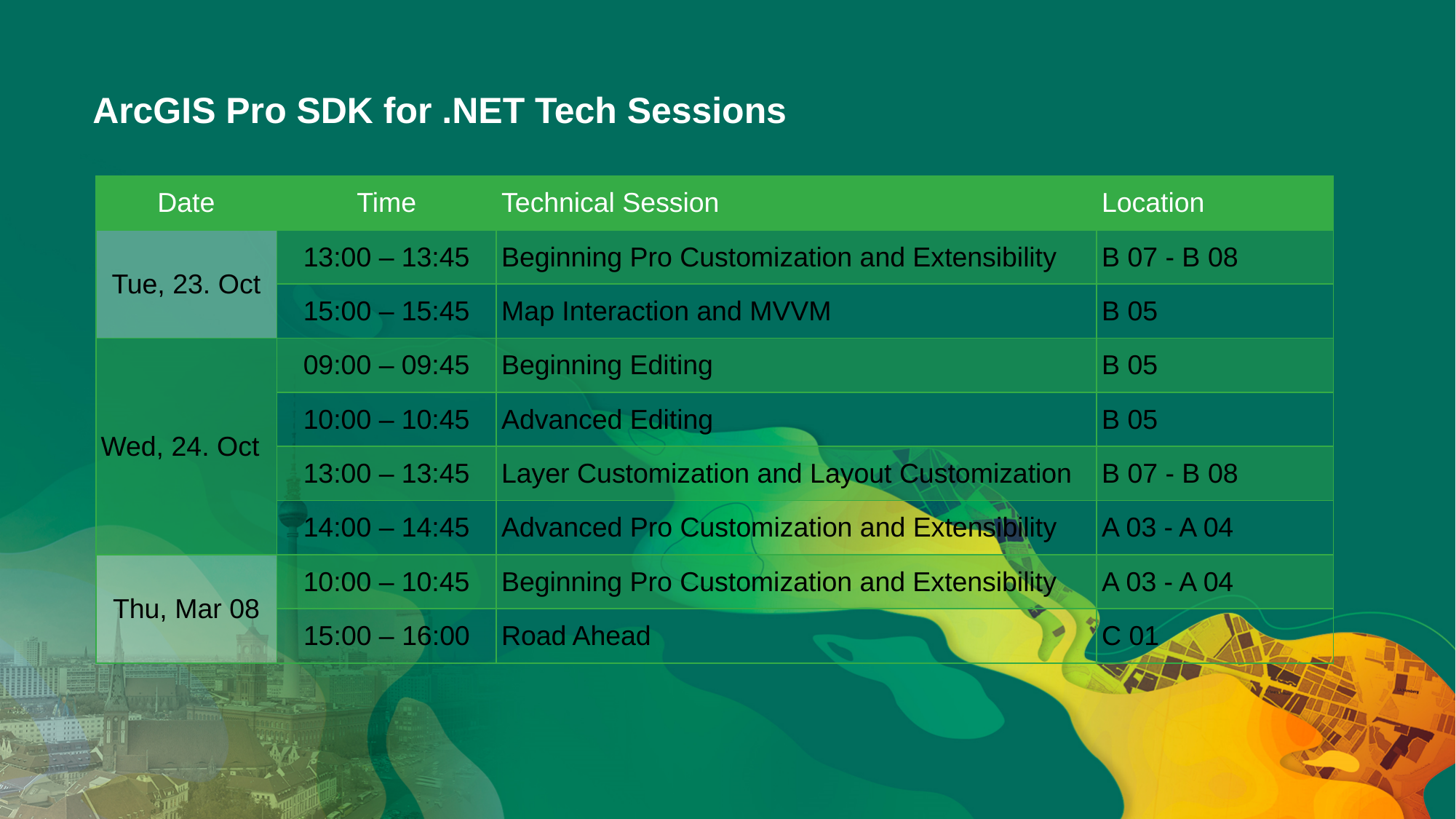

# ArcGIS Pro SDK for .NET Tech Sessions
| Date | Time | Technical Session | Location |
| --- | --- | --- | --- |
| Tue, 23. Oct | 13:00 – 13:45 | Beginning Pro Customization and Extensibility | B 07 - B 08 |
|  | 15:00 – 15:45 | Map Interaction and MVVM | B 05 |
| Wed, 24. Oct | 09:00 – 09:45 | Beginning Editing | B 05 |
|  | 10:00 – 10:45 | Advanced Editing | B 05 |
|  | 13:00 – 13:45 | Layer Customization and Layout Customization | B 07 - B 08 |
|  | 14:00 – 14:45 | Advanced Pro Customization and Extensibility | A 03 - A 04 |
| Thu, Mar 08 | 10:00 – 10:45 | Beginning Pro Customization and Extensibility | A 03 - A 04 |
|  | 15:00 – 16:00 | Road Ahead | C 01 |